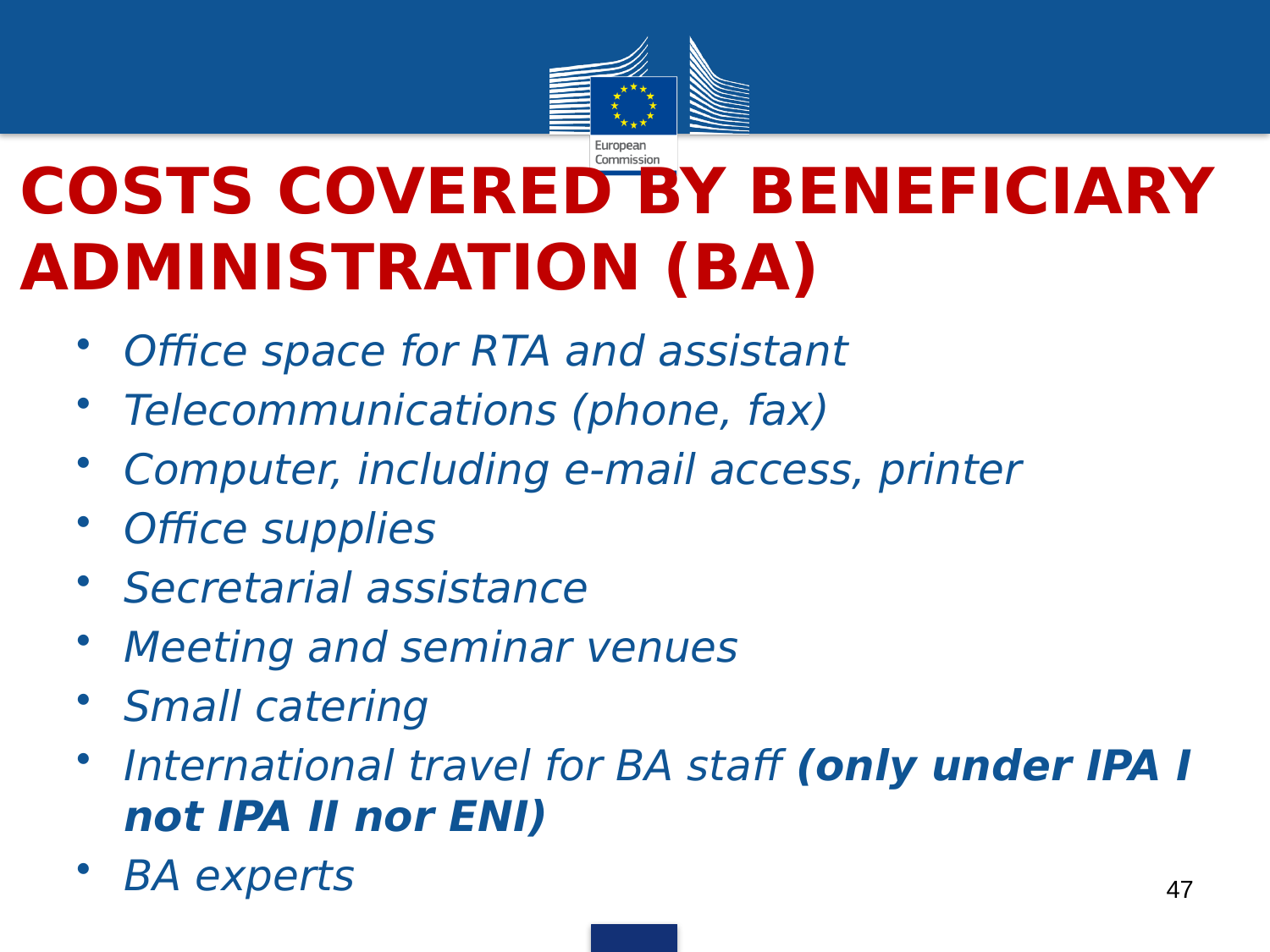

# COSTS COVERED BY BENEFICIARY ADMINISTRATION (BA)
Office space for RTA and assistant
Telecommunications (phone, fax)
Computer, including e-mail access, printer
Office supplies
Secretarial assistance
Meeting and seminar venues
Small catering
International travel for BA staff (only under IPA I not IPA II nor ENI)
BA experts
47